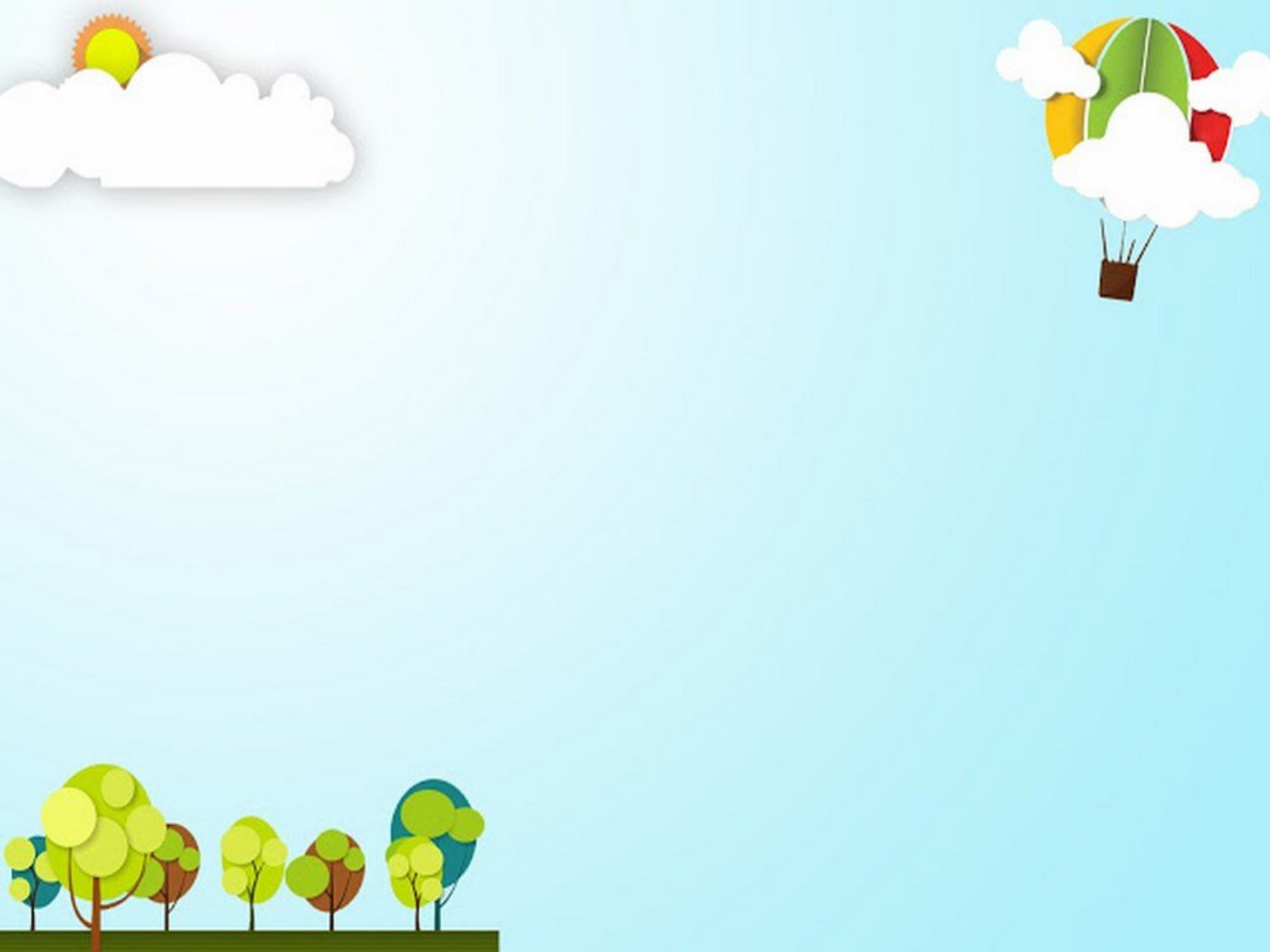

# 2 Bài Mới Giới thiệu câu chuyện: Gấu con bị đau răng Cô kể lần 1: Không tranh kết hợp cử chỉ điệu bộ lần 2: Cô kể kết hợp tranh minh họa